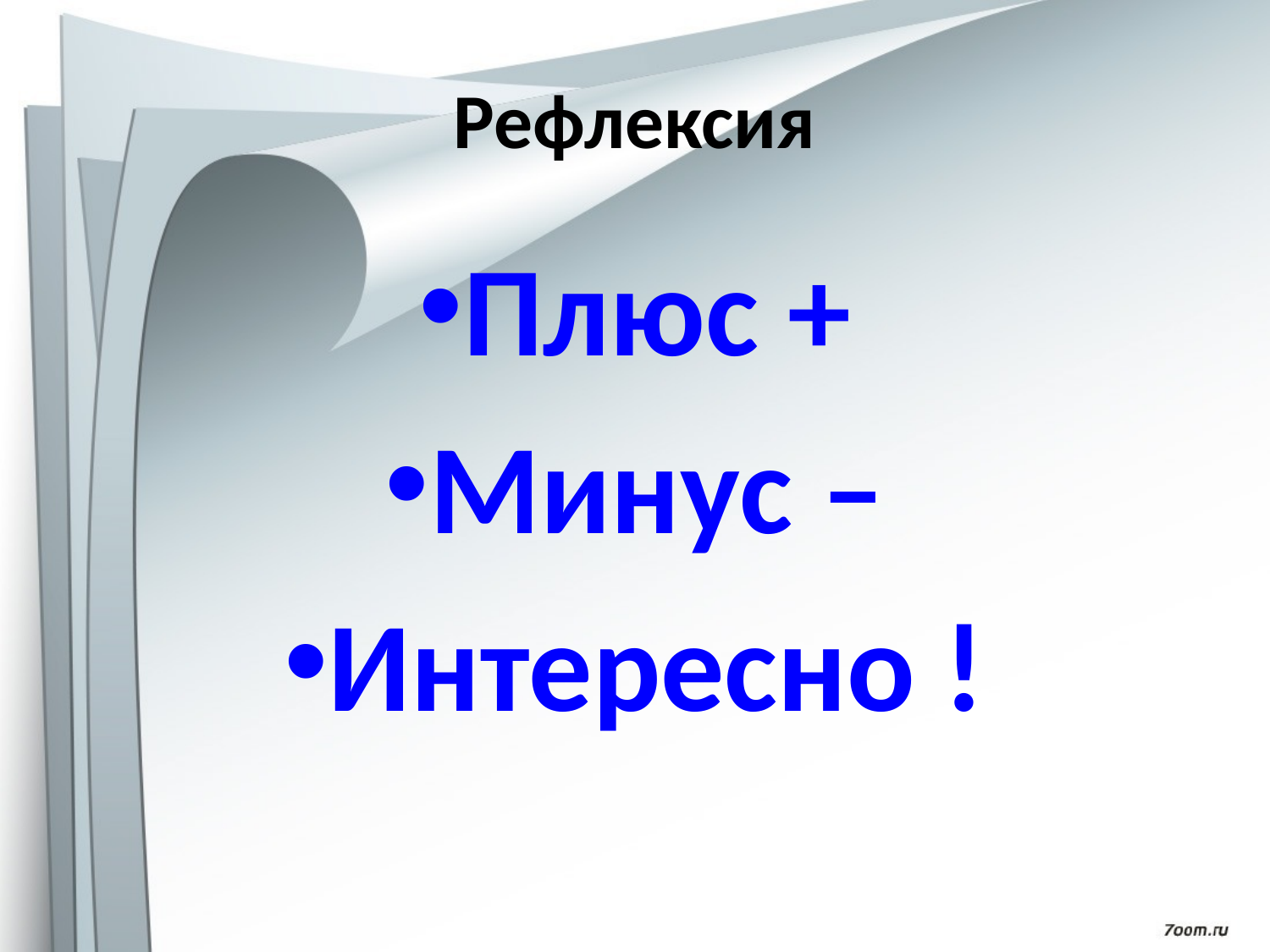

# Рефлексия
Плюс +
Минус –
Интересно !